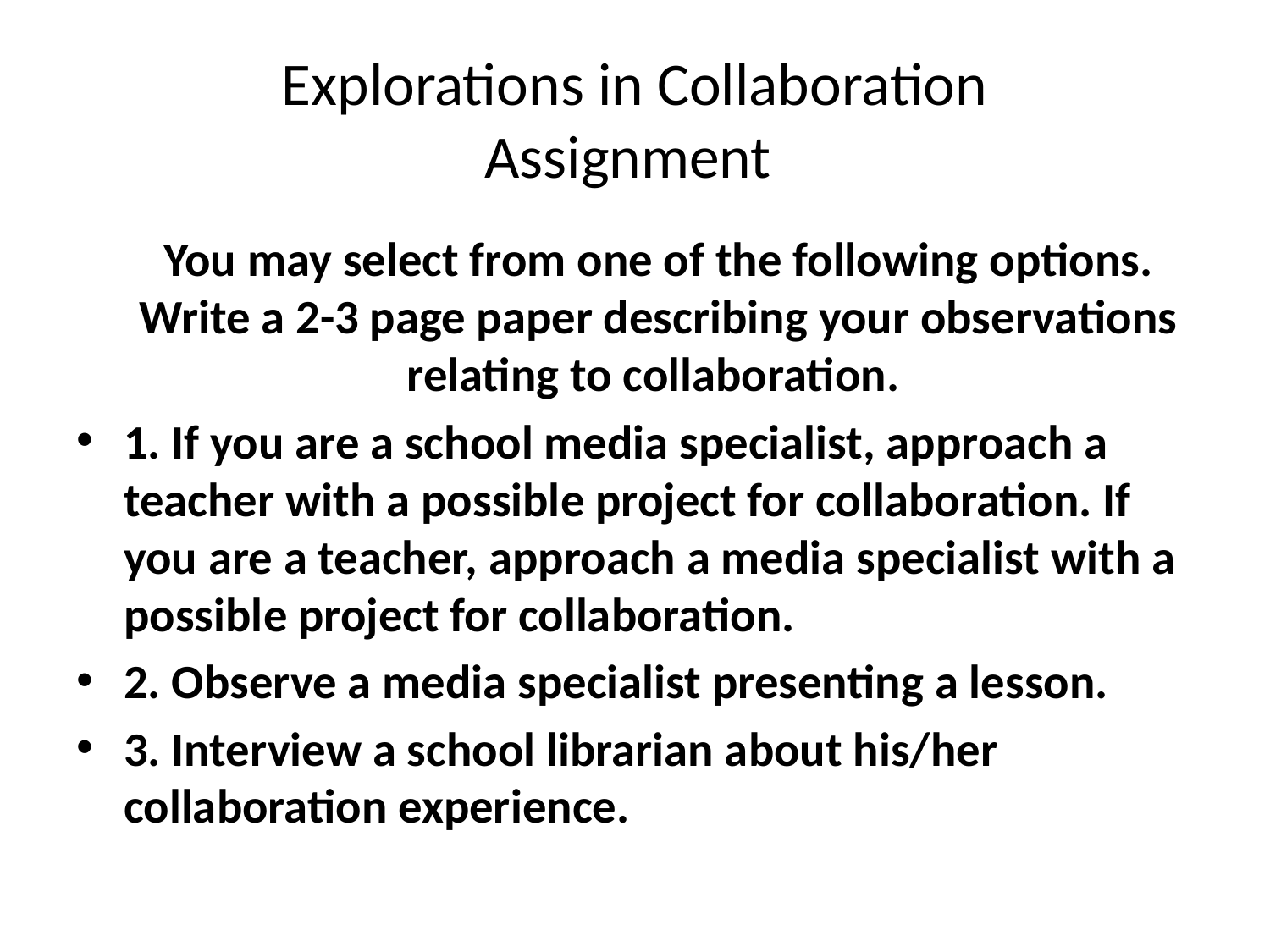

# Explorations in Collaboration Assignment
	You may select from one of the following options. Write a 2-3 page paper describing your observations relating to collaboration.
1. If you are a school media specialist, approach a teacher with a possible project for collaboration. If you are a teacher, approach a media specialist with a possible project for collaboration.
2. Observe a media specialist presenting a lesson.
3. Interview a school librarian about his/her collaboration experience.